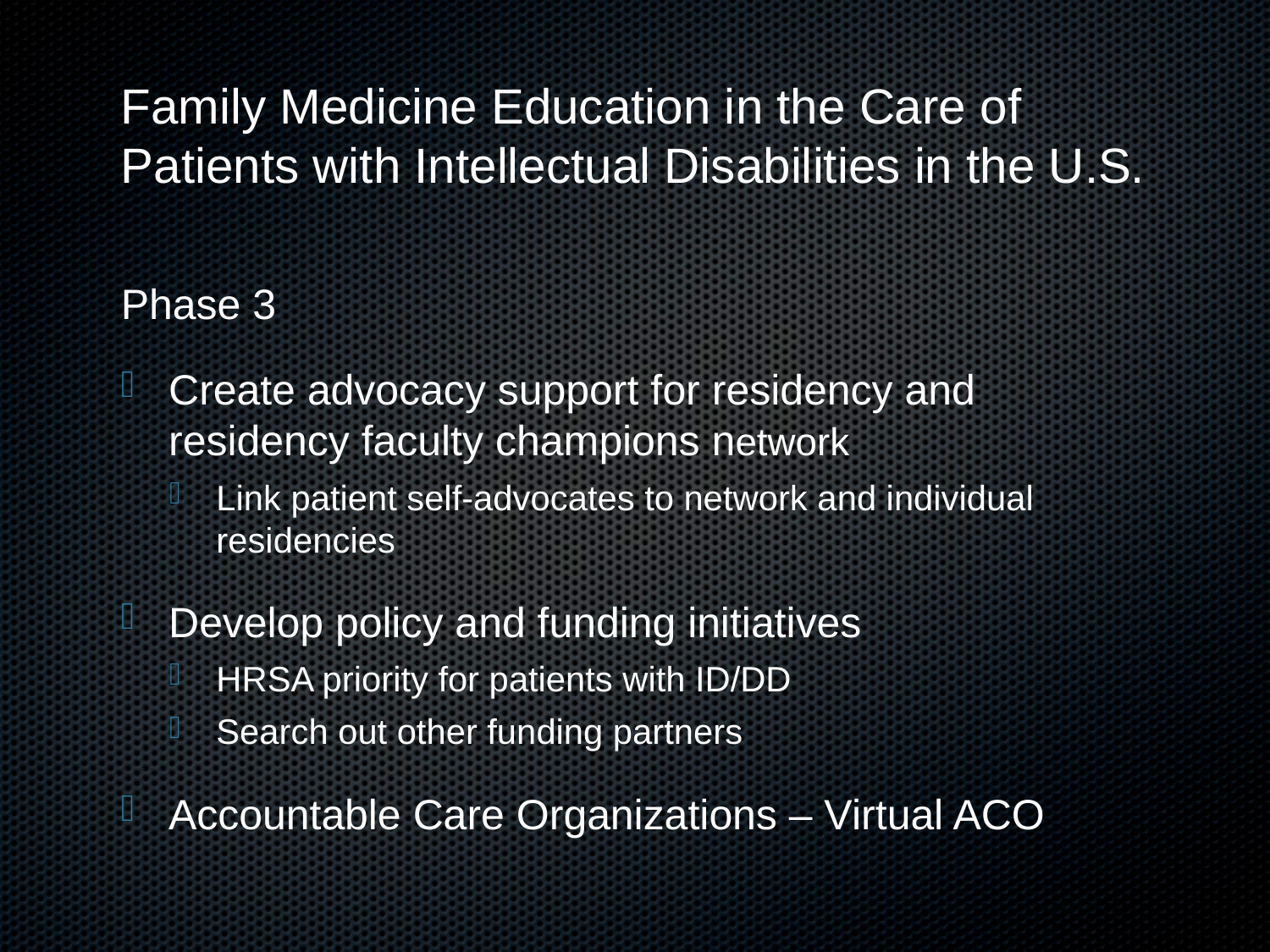

# Family Medicine Education in the Care of Patients with Intellectual Disabilities in the U.S.
Phase 3
Create advocacy support for residency and residency faculty champions network
Link patient self-advocates to network and individual residencies
Develop policy and funding initiatives
HRSA priority for patients with ID/DD
Search out other funding partners
Accountable Care Organizations – Virtual ACO